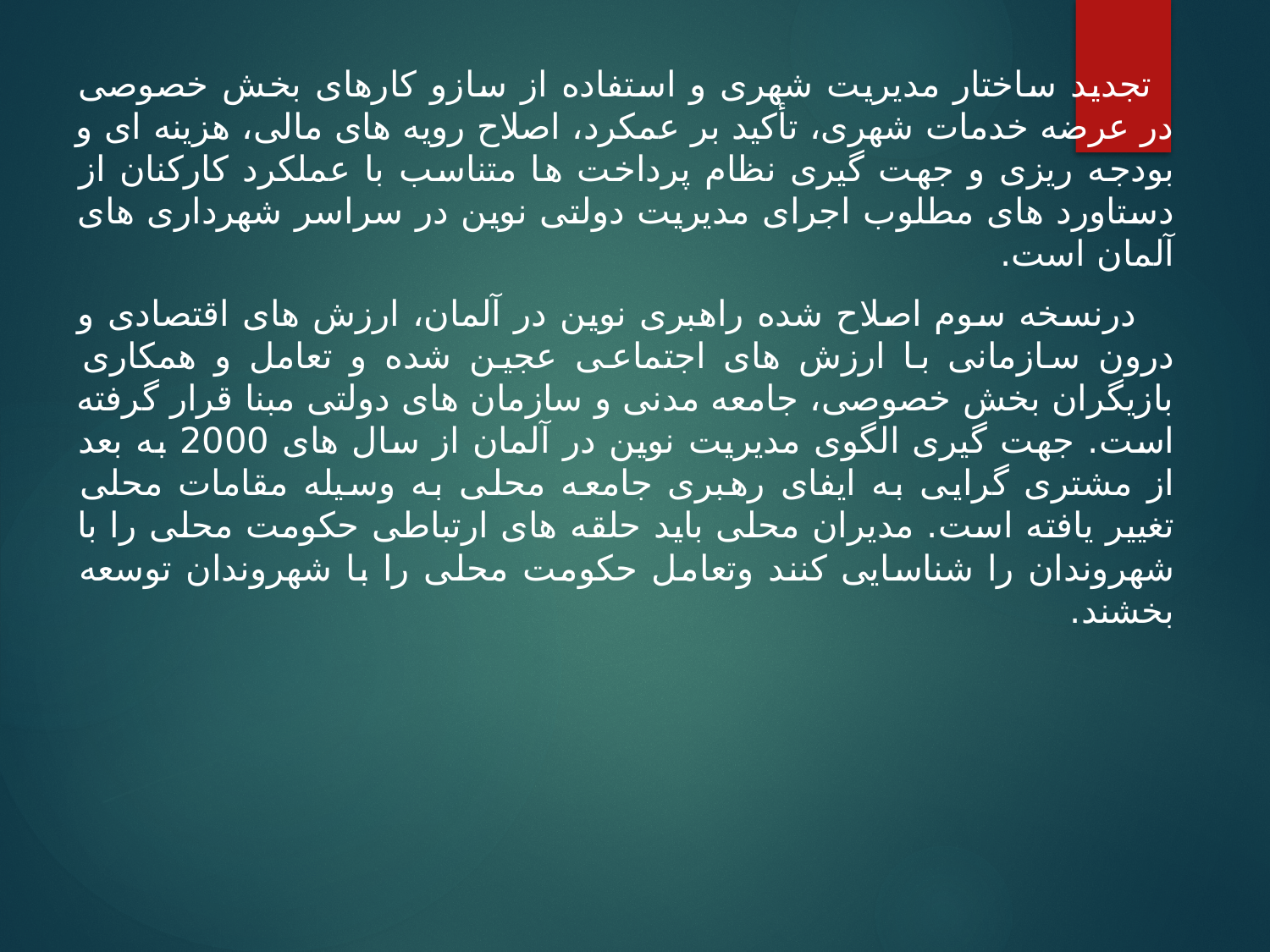

تجدید ساختار مدیریت شهری و استفاده از سازو کارهای بخش خصوصی در عرضه خدمات شهری، تأکید بر عمکرد، اصلاح رویه های مالی، هزینه ای و بودجه ریزی و جهت گیری نظام پرداخت ها متناسب با عملکرد کارکنان از دستاورد های مطلوب اجرای مدیریت دولتی نوین در سراسر شهرداری های آلمان است.
   درنسخه سوم اصلاح شده راهبری نوین در آلمان، ارزش های اقتصادی و درون سازمانی با ارزش های اجتماعی عجین شده و تعامل و همکاری بازیگران بخش خصوصی، جامعه مدنی و سازمان های دولتی مبنا قرار گرفته است. جهت گیری الگوی مدیریت نوین در آلمان از سال های 2000 به بعد از مشتری گرایی به ایفای رهبری جامعه محلی به وسیله مقامات محلی تغییر یافته است. مدیران محلی باید حلقه های ارتباطی حکومت محلی را با شهروندان را شناسایی کنند وتعامل حکومت محلی را با شهروندان توسعه بخشند.